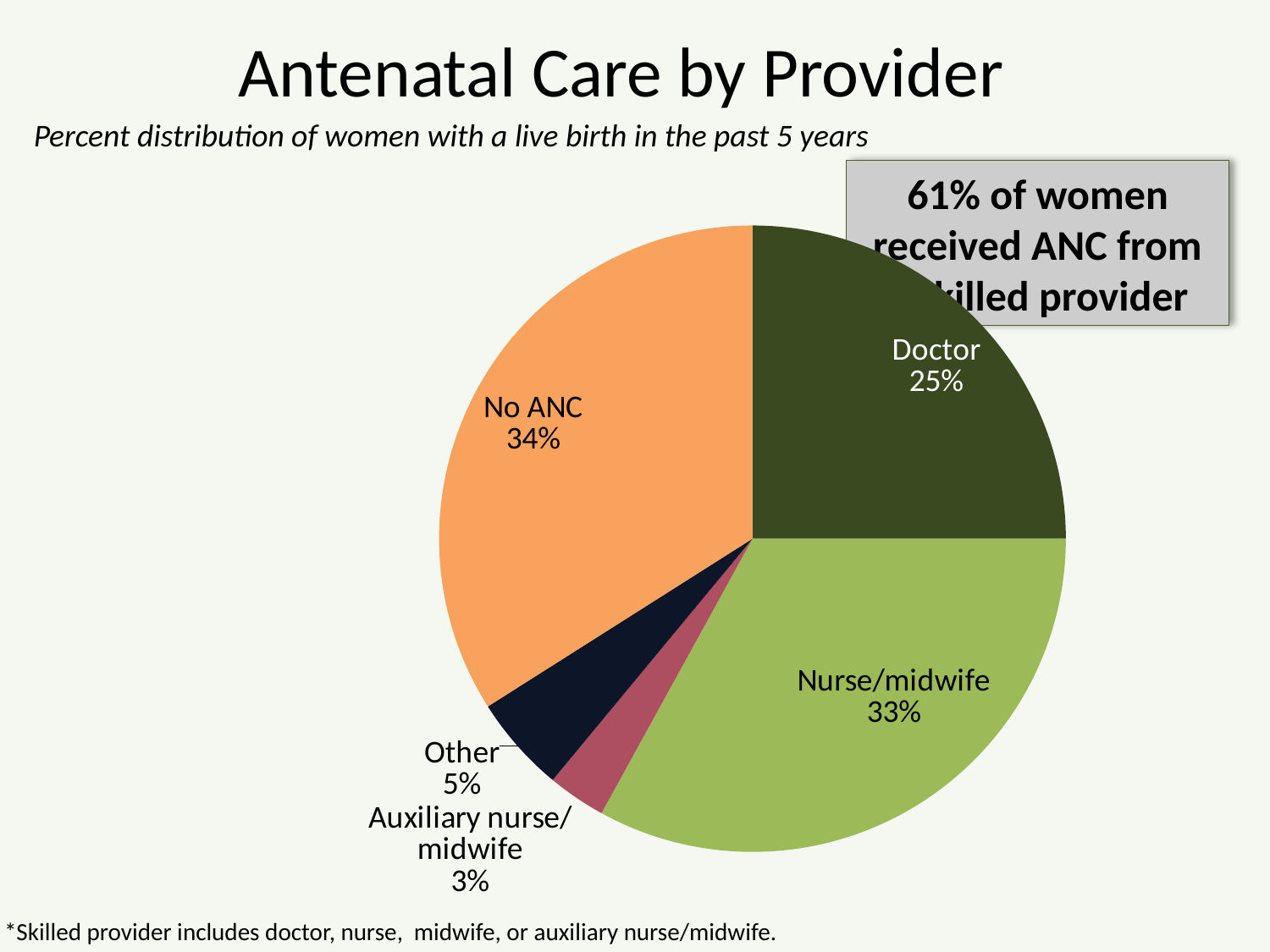

# Antenatal Care by Provider
Percent distribution of women with a live birth in the past 5 years
61% of women received ANC from a skilled provider

### Chart

| Category | Sales |
|---|---|
| Doctor | 25.0 |
| Nurse/midwife | 33.0 |
| Auxiliary nurse/ midwife | 3.0 |
| Other | 5.0 |
| No ANC | 34.0 |
*Skilled provider includes doctor, nurse,  midwife, or auxiliary nurse/midwife.